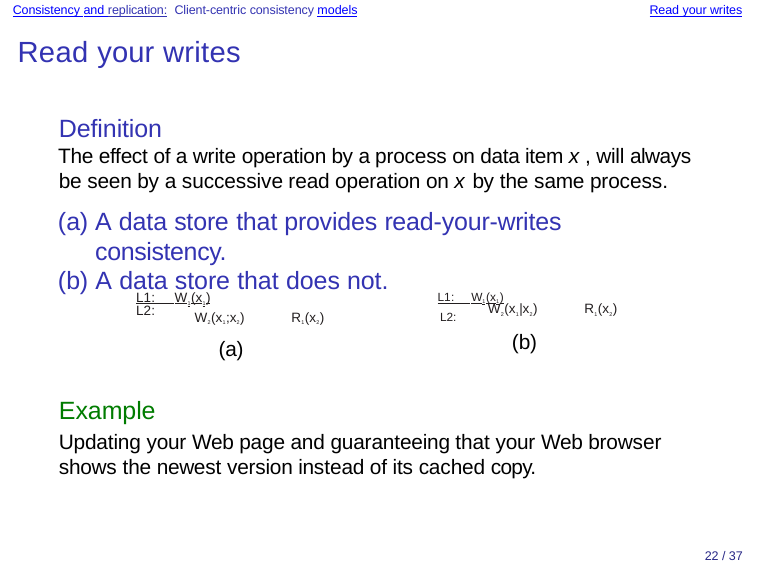

Consistency and replication: Client-centric consistency models
Read your writes
Read your writes

Definition
The effect of a write operation by a process on data item x , will always  be seen by a successive read operation on x by the same process.
A data store that provides read-your-writes consistency.
A data store that does not.
L1:     W1(x1)		L1:     W1(x1)
W2(x1|x2)	R1(x2)
(b)
W2(x1;x2)	R1(x2)	L2:
(a)
L2:
Example
Updating your Web page and guaranteeing that your Web browser  shows the newest version instead of its cached copy.
22 / 37